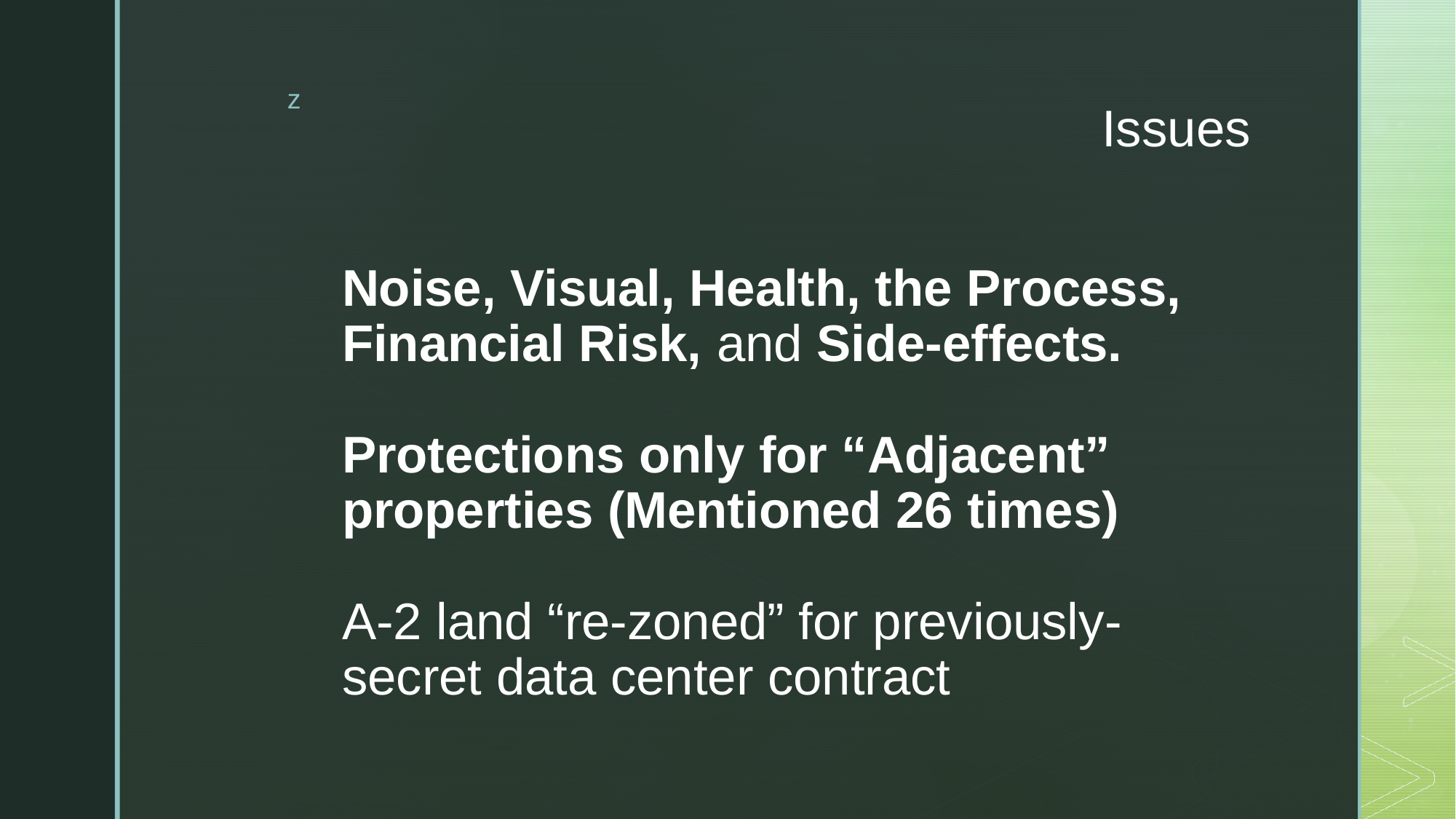

# Issues
Noise, Visual, Health, the Process, Financial Risk, and Side-effects.

Protections only for “Adjacent” properties (Mentioned 26 times)

A-2 land “re-zoned” for previously-secret data center contract